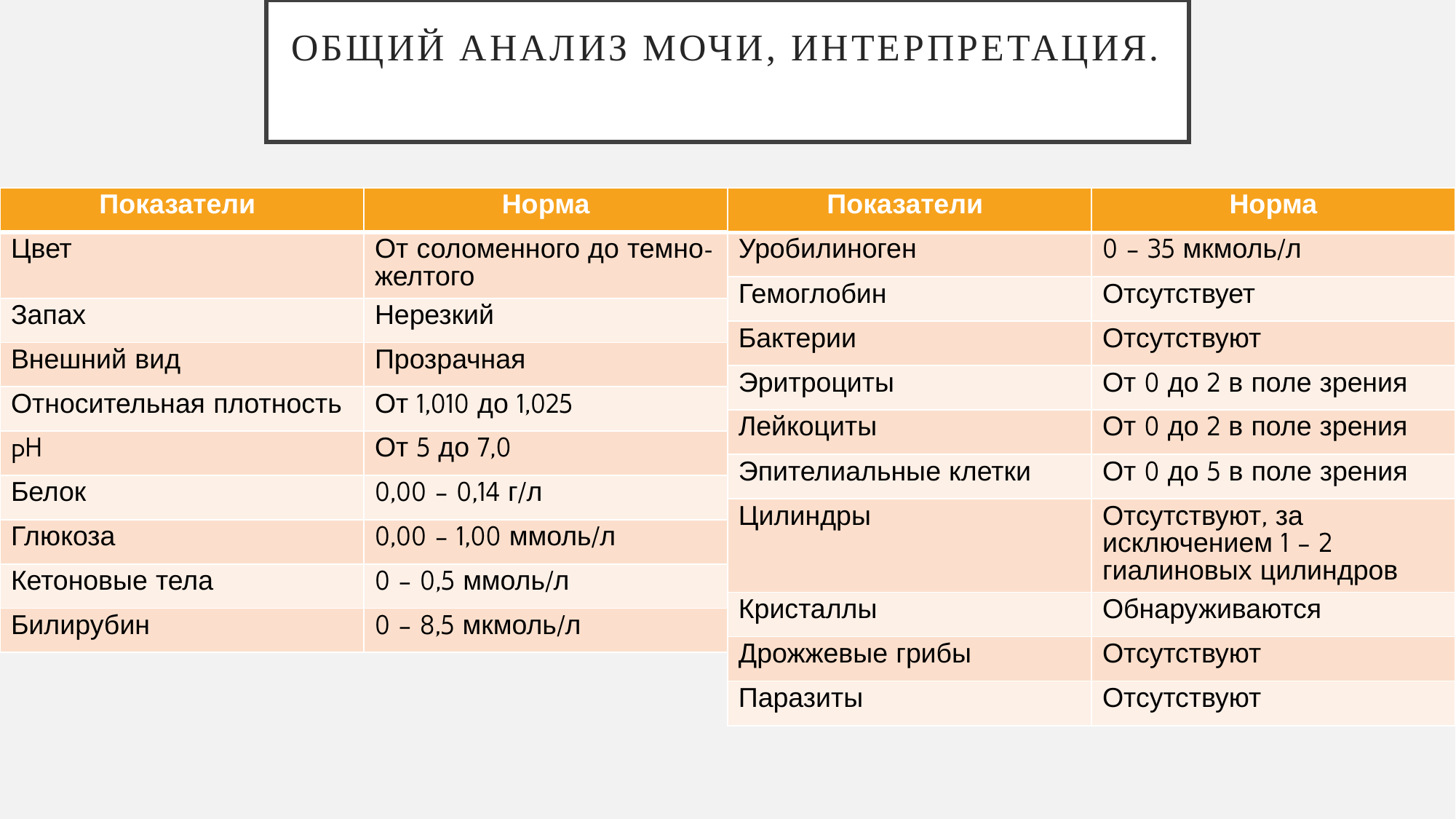

# Общий анализ мочи, интерпретация.
| Показатели | Норма |
| --- | --- |
| Уробилиноген | 0 – 35 мкмоль/л |
| Гемоглобин | Отсутствует |
| Бактерии | Отсутствуют |
| Эритроциты | От 0 до 2 в поле зрения |
| Лейкоциты | От 0 до 2 в поле зрения |
| Эпителиальные клетки | От 0 до 5 в поле зрения |
| Цилиндры | Отсутствуют, за исключением 1 – 2 гиалиновых цилиндров |
| Кристаллы | Обнаруживаются |
| Дрожжевые грибы | Отсутствуют |
| Паразиты | Отсутствуют |
| Показатели | Норма |
| --- | --- |
| Цвет | От соломенного до темно-желтого |
| Запах | Нерезкий |
| Внешний вид | Прозрачная |
| Относительная плотность | От 1,010 до 1,025 |
| pH | От 5 до 7,0 |
| Белок | 0,00 – 0,14 г/л |
| Глюкоза | 0,00 – 1,00 ммоль/л |
| Кетоновые тела | 0 – 0,5 ммоль/л |
| Билирубин | 0 – 8,5 мкмоль/л |